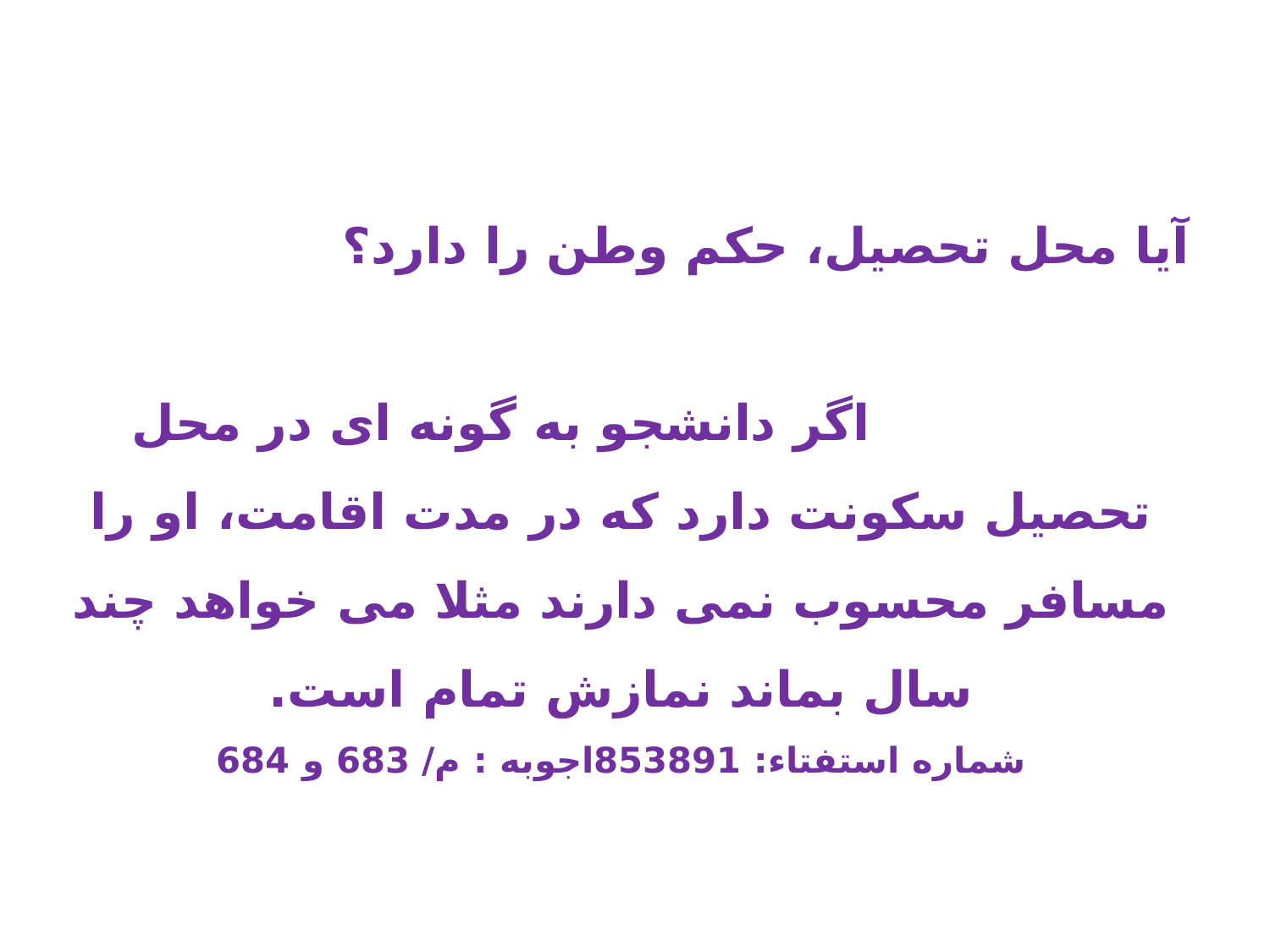

آیا محل تحصیل، حکم وطن را دارد؟                                                                                                   اگر دانشجو به گونه ای در محل تحصیل سکونت دارد که در مدت اقامت، او را مسافر محسوب نمی دارند مثلا می خواهد چند سال بماند نمازش تمام است.
شماره استفتاء: 853891اجوبه : م/ 683 و 684